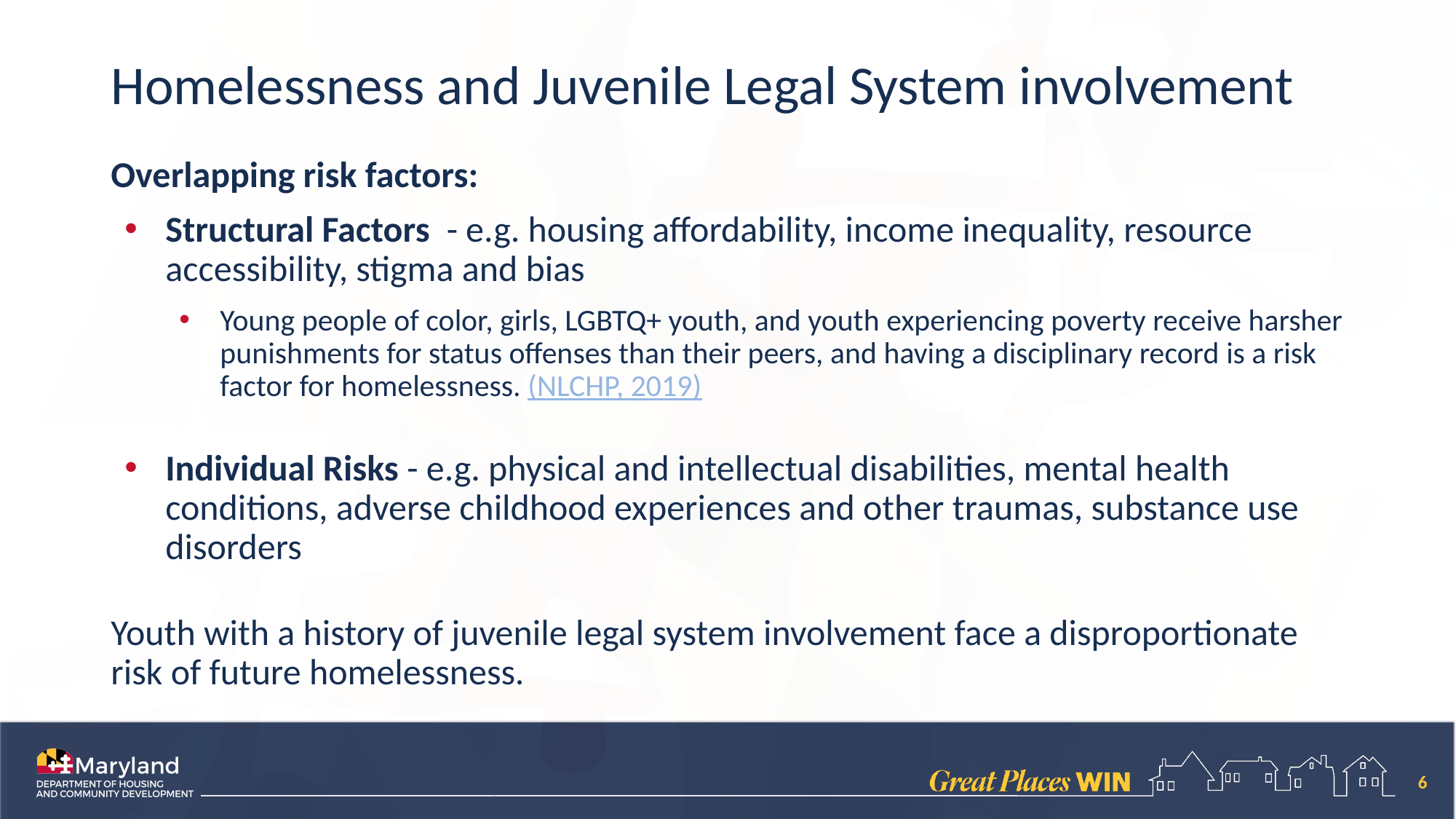

# Homelessness and Juvenile Legal System involvement
Overlapping risk factors:
Structural Factors  - e.g. housing affordability, income inequality, resource accessibility, stigma and bias
Young people of color, girls, LGBTQ+ youth, and youth experiencing poverty receive harsher punishments for status offenses than their peers, and having a disciplinary record is a risk factor for homelessness. (NLCHP, 2019)

Individual Risks - e.g. physical and intellectual disabilities, mental health conditions, adverse childhood experiences and other traumas, substance use disorders

Youth with a history of juvenile legal system involvement face a disproportionate risk of future homelessness.